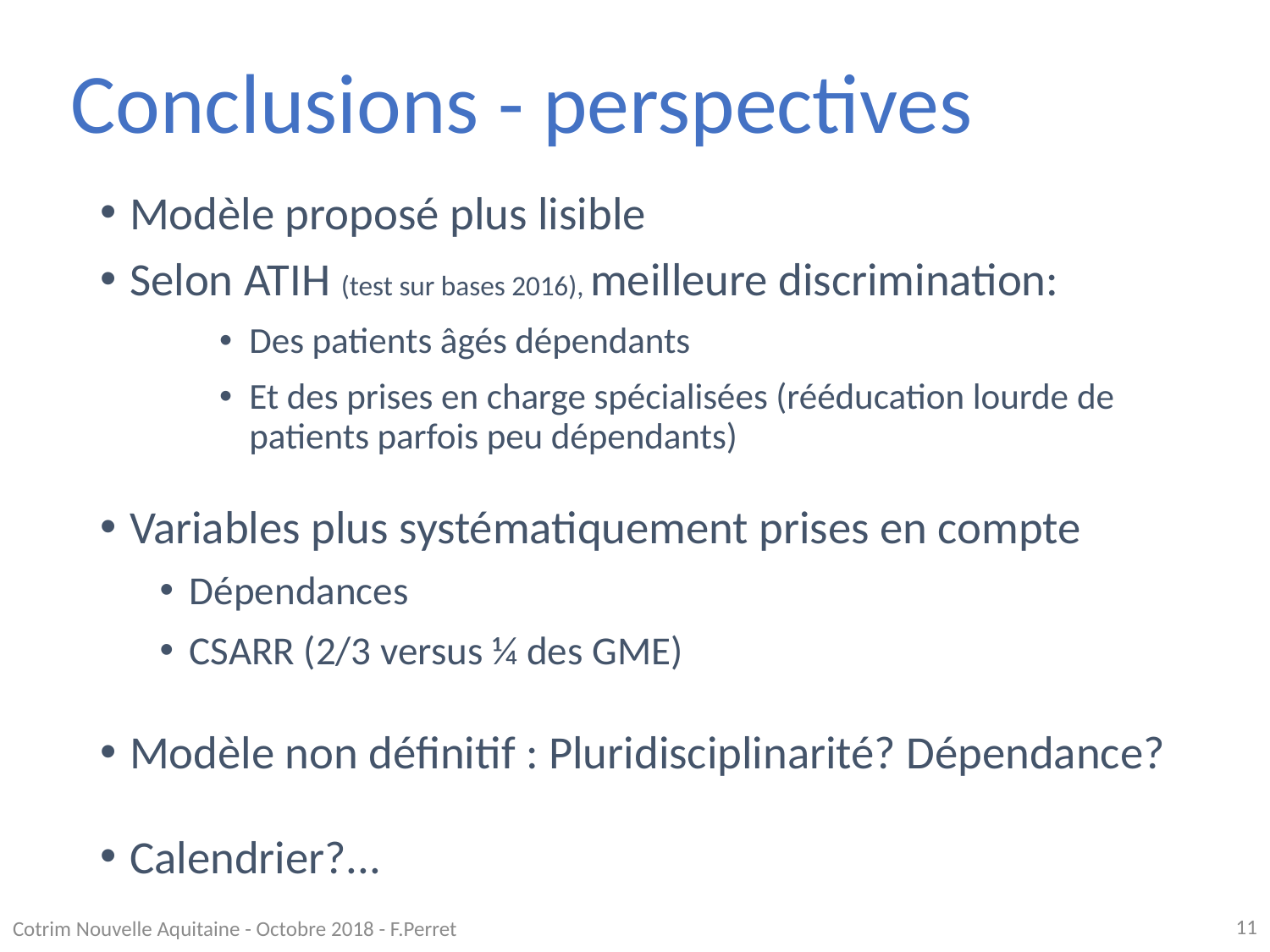

# Conclusions - perspectives
Modèle proposé plus lisible
Selon ATIH (test sur bases 2016), meilleure discrimination:
Des patients âgés dépendants
Et des prises en charge spécialisées (rééducation lourde de patients parfois peu dépendants)

Variables plus systématiquement prises en compte
Dépendances
CSARR (2/3 versus ¼ des GME)

Modèle non définitif : Pluridisciplinarité? Dépendance?

Calendrier?...
11
Cotrim Nouvelle Aquitaine - Octobre 2018 - F.Perret